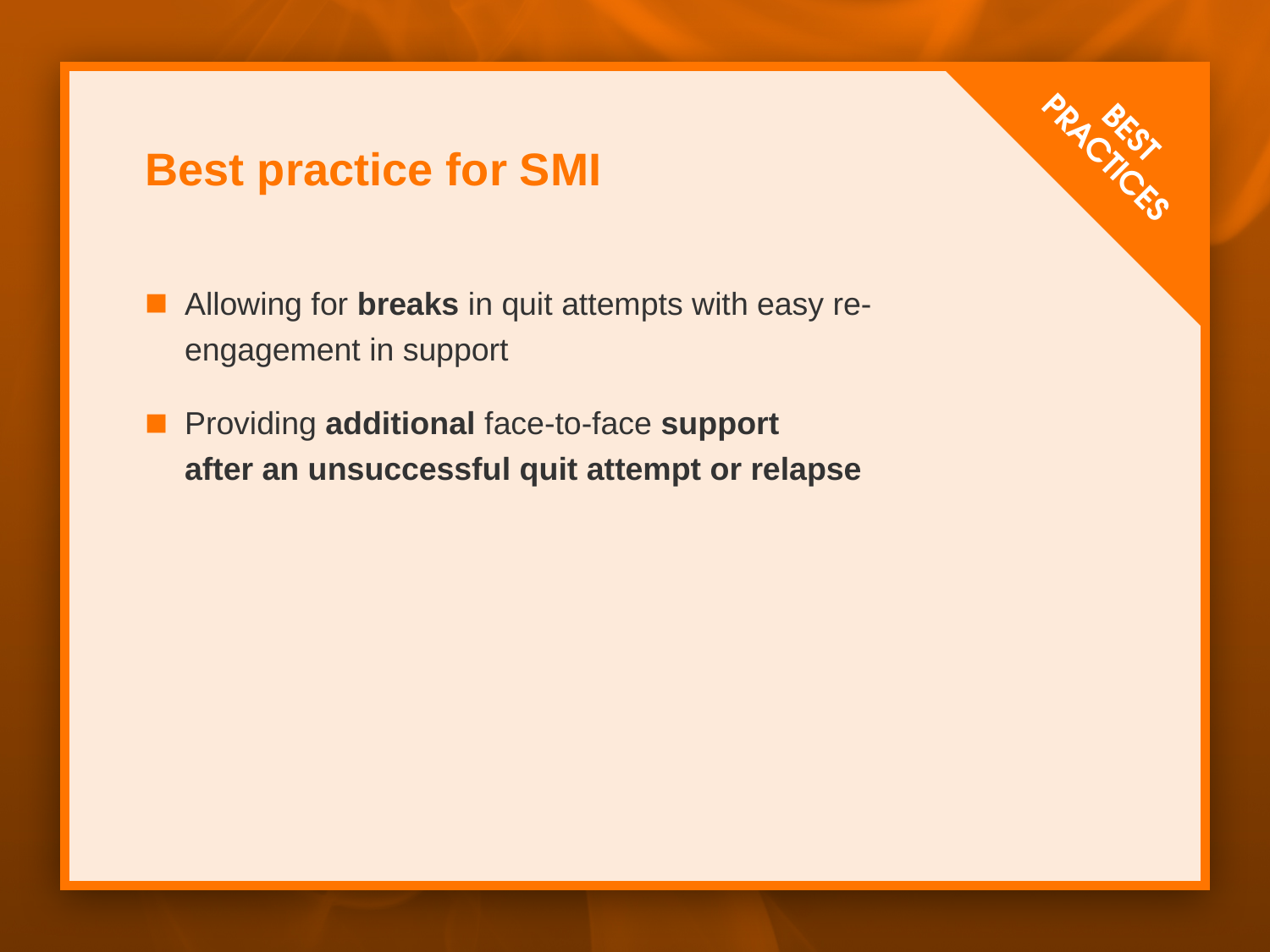

BEST
PRACTICES
Best practice for SMI
Allowing for breaks in quit attempts with easy re-engagement in support
Providing additional face-to-face support
after an unsuccessful quit attempt or relapse